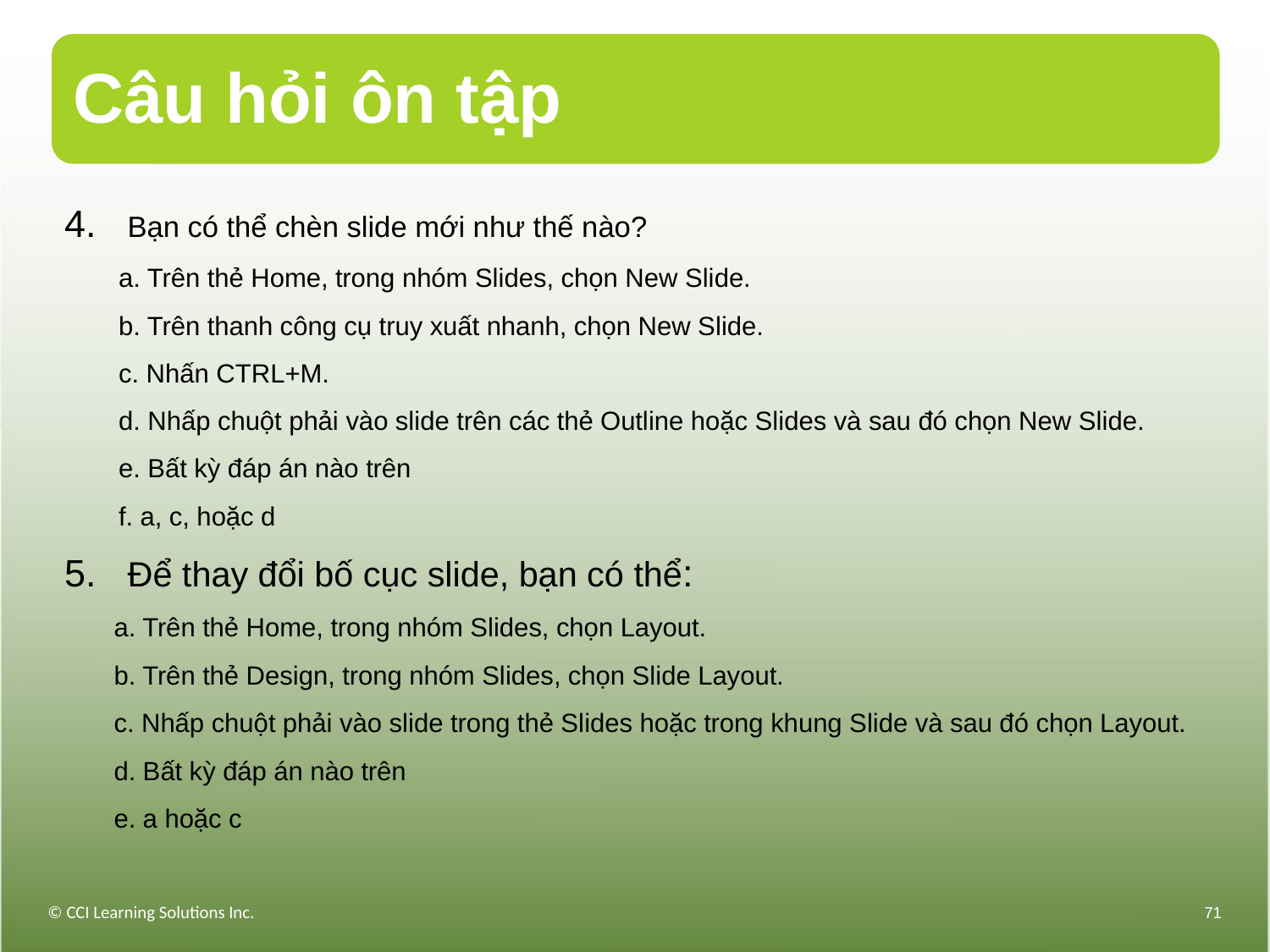

# Câu hỏi ôn tập
4. 	Bạn có thể chèn slide mới như thế nào?
a. Trên thẻ Home, trong nhóm Slides, chọn New Slide.
b. Trên thanh công cụ truy xuất nhanh, chọn New Slide.
c. Nhấn CTRL+M.
d. Nhấp chuột phải vào slide trên các thẻ Outline hoặc Slides và sau đó chọn New Slide.
e. Bất kỳ đáp án nào trên
f. a, c, hoặc d
5. 	Để thay đổi bố cục slide, bạn có thể:
a. Trên thẻ Home, trong nhóm Slides, chọn Layout.
b. Trên thẻ Design, trong nhóm Slides, chọn Slide Layout.
c. Nhấp chuột phải vào slide trong thẻ Slides hoặc trong khung Slide và sau đó chọn Layout.
d. Bất kỳ đáp án nào trên
e. a hoặc c
© CCI Learning Solutions Inc.
71